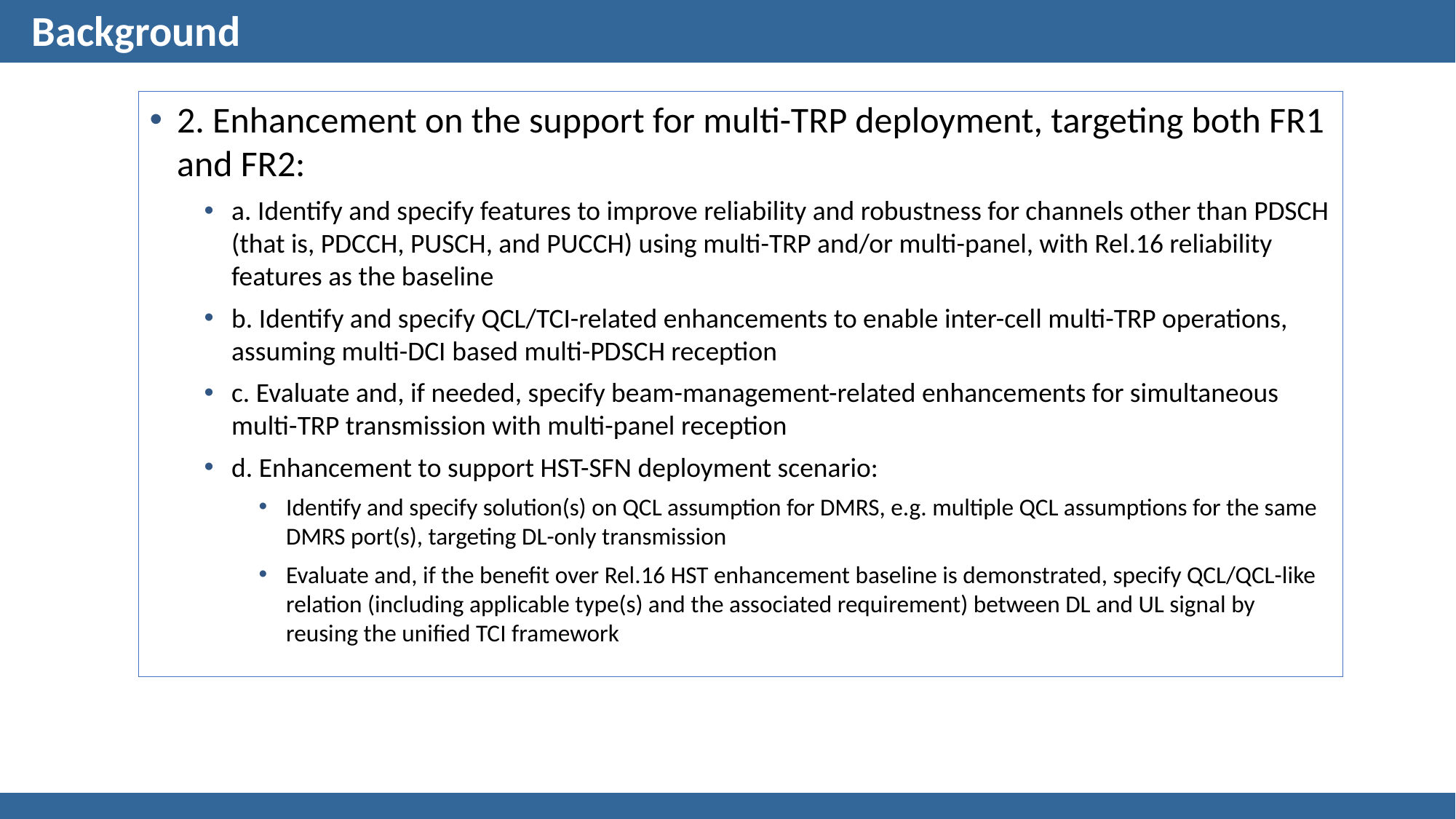

# Background
2. Enhancement on the support for multi-TRP deployment, targeting both FR1 and FR2:
a. Identify and specify features to improve reliability and robustness for channels other than PDSCH (that is, PDCCH, PUSCH, and PUCCH) using multi-TRP and/or multi-panel, with Rel.16 reliability features as the baseline
b. Identify and specify QCL/TCI-related enhancements to enable inter-cell multi-TRP operations, assuming multi-DCI based multi-PDSCH reception
c. Evaluate and, if needed, specify beam-management-related enhancements for simultaneous multi-TRP transmission with multi-panel reception
d. Enhancement to support HST-SFN deployment scenario:
Identify and specify solution(s) on QCL assumption for DMRS, e.g. multiple QCL assumptions for the same DMRS port(s), targeting DL-only transmission
Evaluate and, if the benefit over Rel.16 HST enhancement baseline is demonstrated, specify QCL/QCL-like relation (including applicable type(s) and the associated requirement) between DL and UL signal by reusing the unified TCI framework